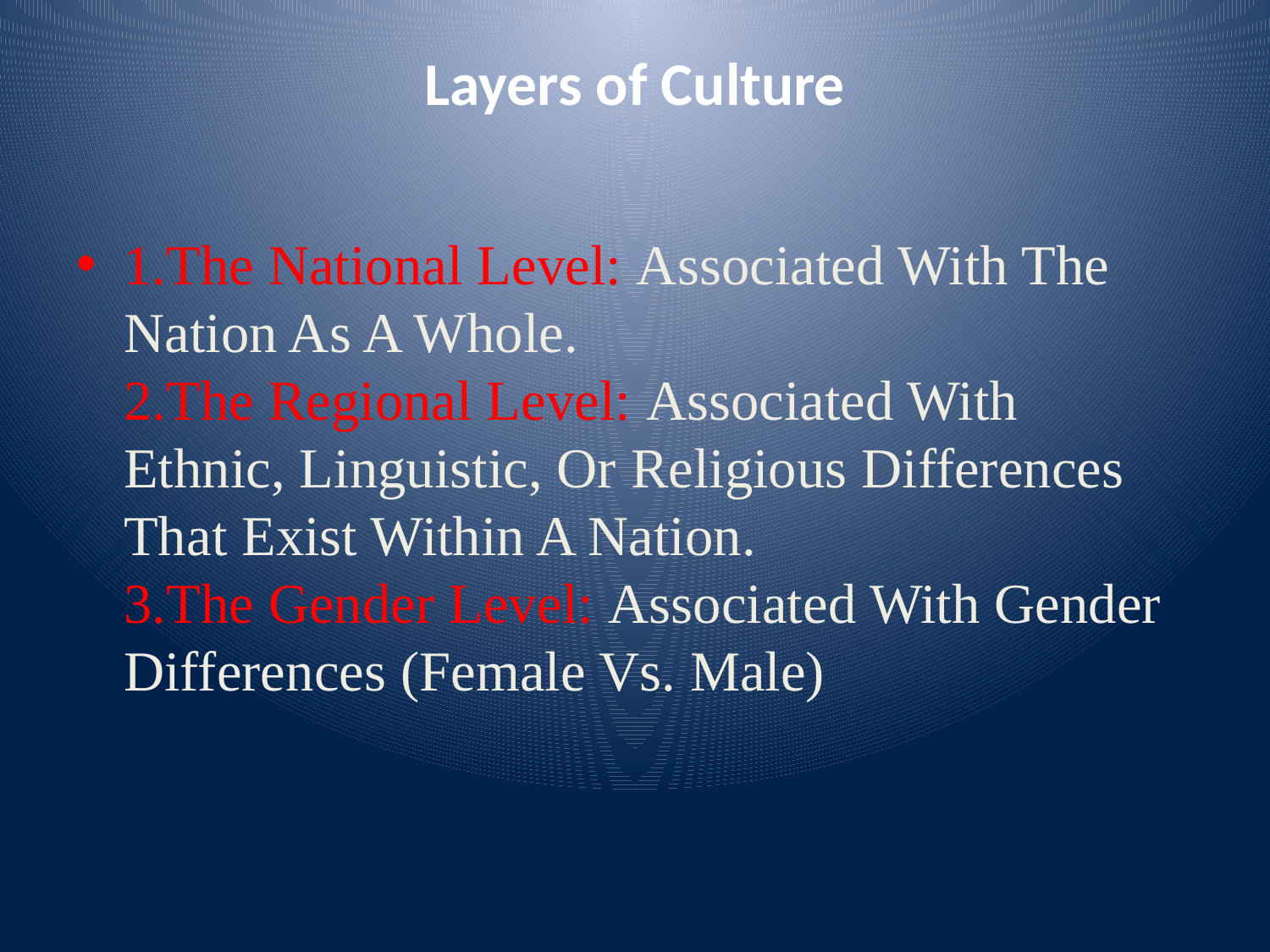

# Layers of Culture
1.The National Level: Associated With The Nation As A Whole.
2.The Regional Level: Associated With Ethnic, Linguistic, Or Religious Differences That Exist Within A Nation.
3.The Gender Level: Associated With Gender Differences (Female Vs. Male)